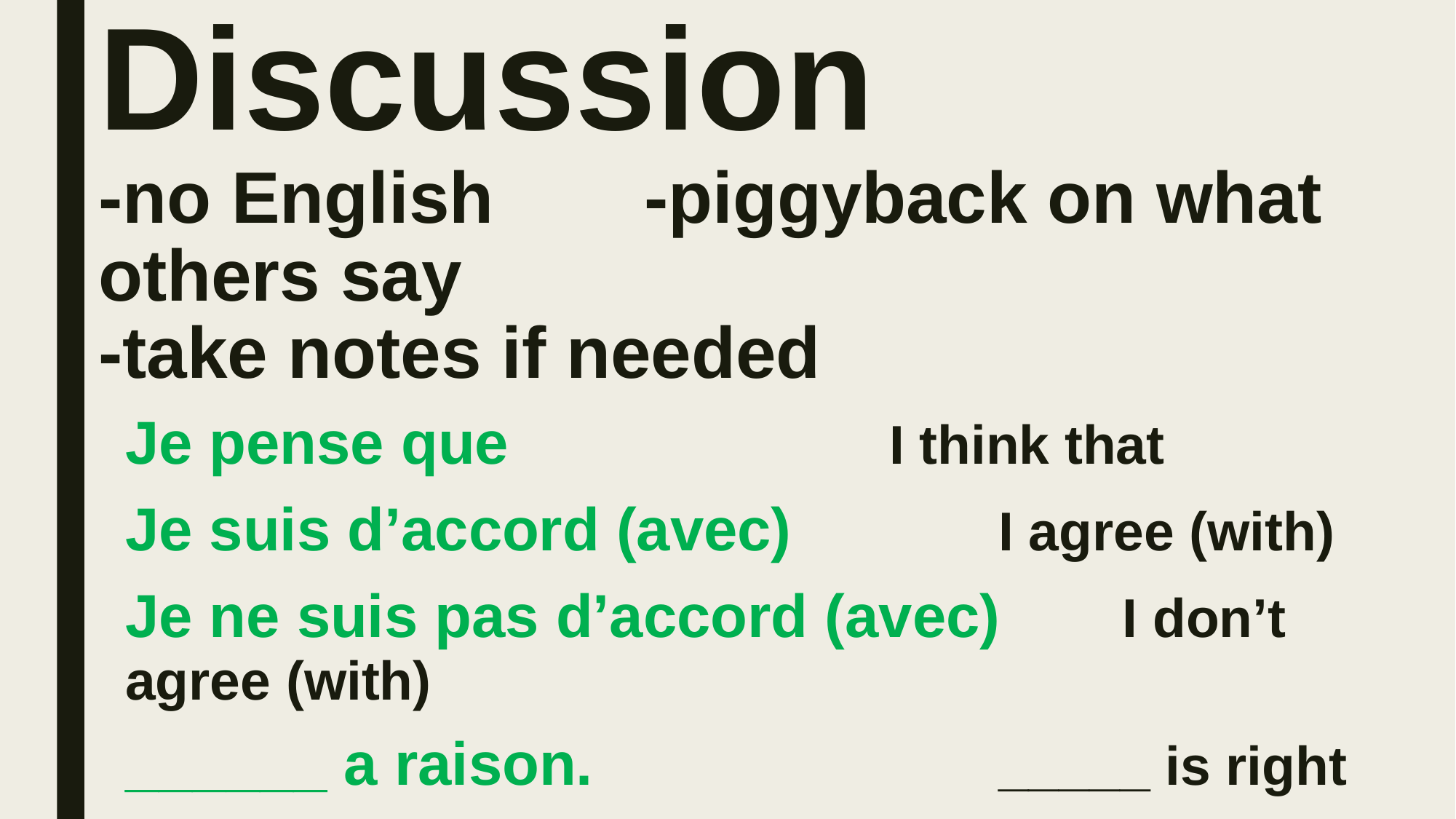

# Discussion -no English		-piggyback on what others say -take notes if needed
Je pense que				I think that
Je suis d’accord (avec)		I agree (with)
Je ne suis pas d’accord (avec)	 I don’t agree (with)
______ a raison.				_____ is right